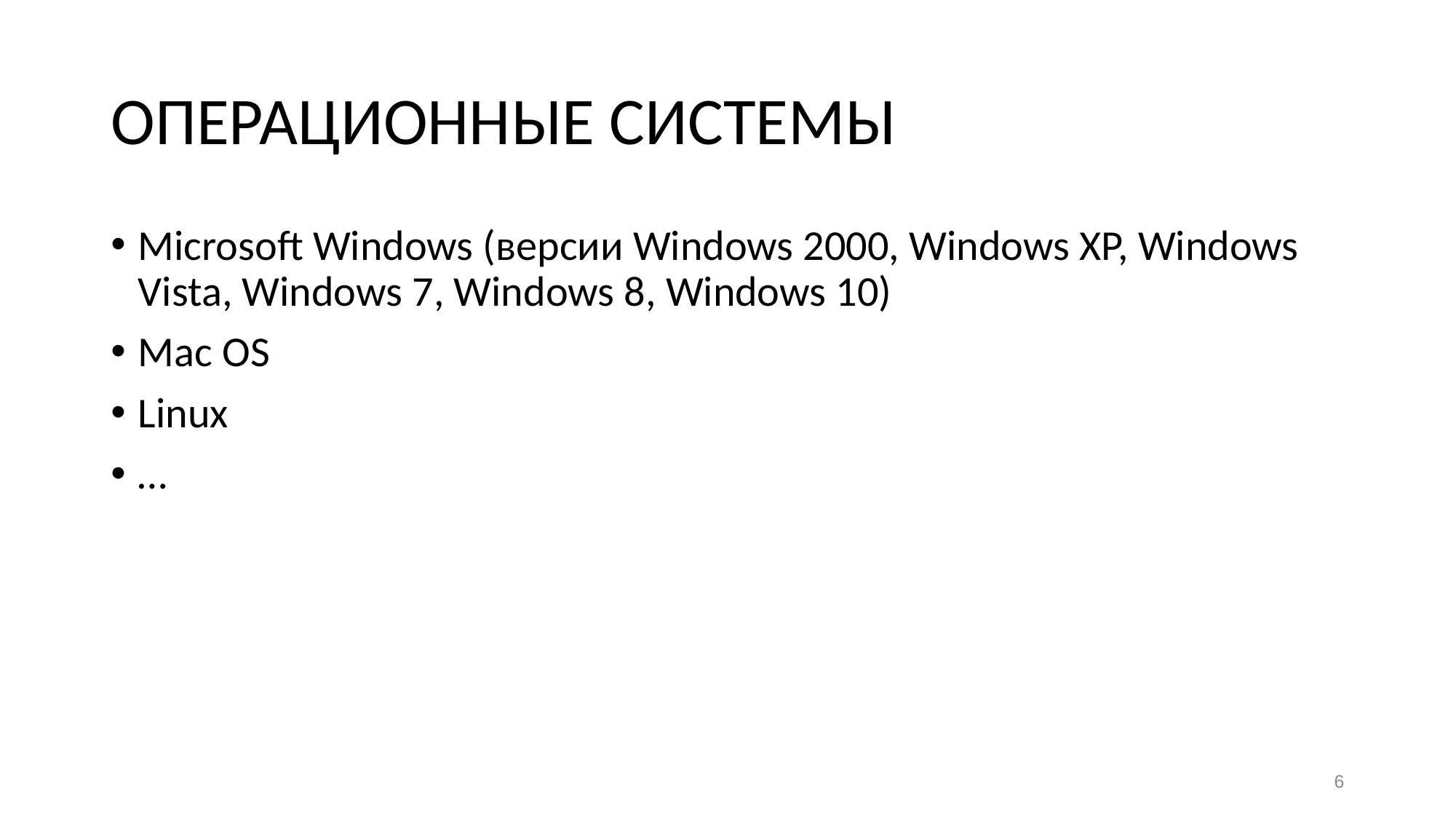

# Операционные системы
Microsoft Windows (версии Windows 2000, Windows XP, Windows Vista, Windows 7, Windows 8, Windows 10)
Mac OS
Linux
…

6